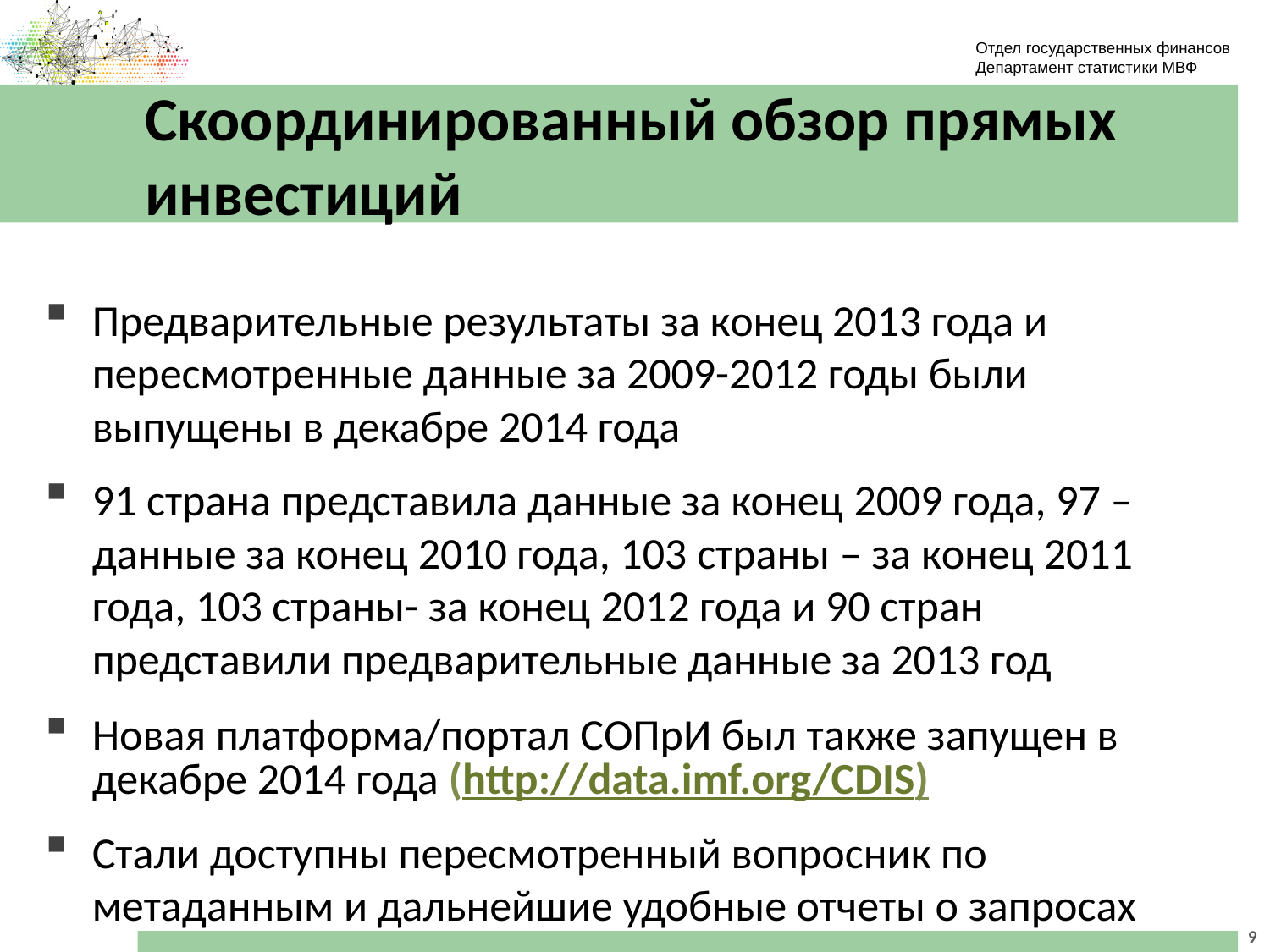

Отдел государственных финансов
Департамент статистики МВФ
# Скоординированный обзор прямых инвестиций

Предварительные результаты за конец 2013 года и пересмотренные данные за 2009-2012 годы были выпущены в декабре 2014 года
91 страна представила данные за конец 2009 года, 97 – данные за конец 2010 года, 103 страны – за конец 2011 года, 103 страны- за конец 2012 года и 90 стран представили предварительные данные за 2013 год
Новая платформа/портал СОПрИ был также запущен в декабре 2014 года (http://data.imf.org/CDIS)
Стали доступны пересмотренный вопросник по метаданным и дальнейшие удобные отчеты о запросах

9